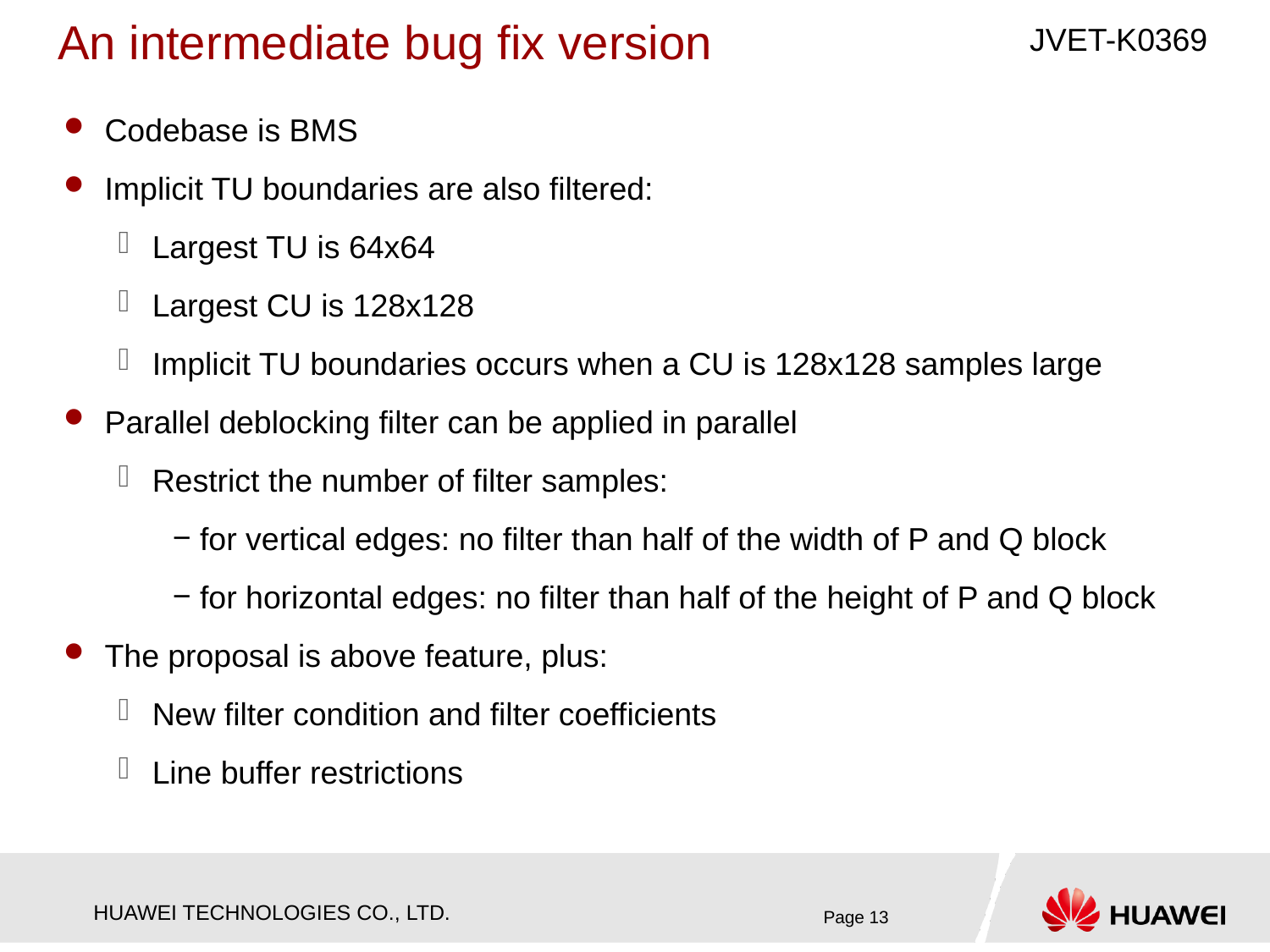

# An intermediate bug fix version
Codebase is BMS
Implicit TU boundaries are also filtered:
Largest TU is 64x64
Largest CU is 128x128
Implicit TU boundaries occurs when a CU is 128x128 samples large
Parallel deblocking filter can be applied in parallel
Restrict the number of filter samples:
for vertical edges: no filter than half of the width of P and Q block
for horizontal edges: no filter than half of the height of P and Q block
The proposal is above feature, plus:
New filter condition and filter coefficients
Line buffer restrictions

Page 13